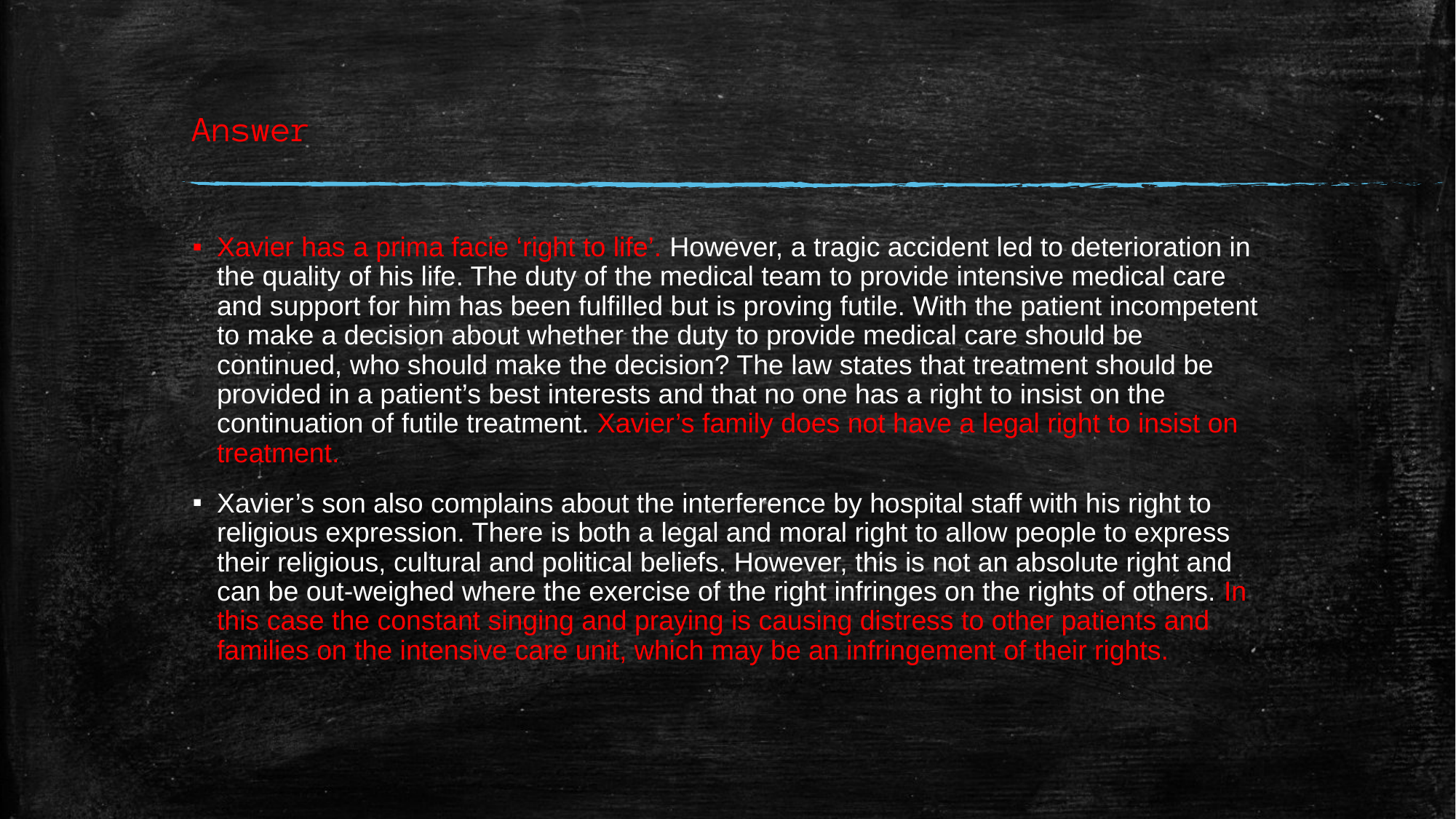

# Answer
Xavier has a prima facie ‘right to life’. However, a tragic accident led to deterioration in the quality of his life. The duty of the medical team to provide intensive medical care and support for him has been fulfilled but is proving futile. With the patient incompetent to make a decision about whether the duty to provide medical care should be continued, who should make the decision? The law states that treatment should be provided in a patient’s best interests and that no one has a right to insist on the continuation of futile treatment. Xavier’s family does not have a legal right to insist on treatment.
Xavier’s son also complains about the interference by hospital staff with his right to religious expression. There is both a legal and moral right to allow people to express their religious, cultural and political beliefs. However, this is not an absolute right and can be out-weighed where the exercise of the right infringes on the rights of others. In this case the constant singing and praying is causing distress to other patients and families on the intensive care unit, which may be an infringement of their rights.